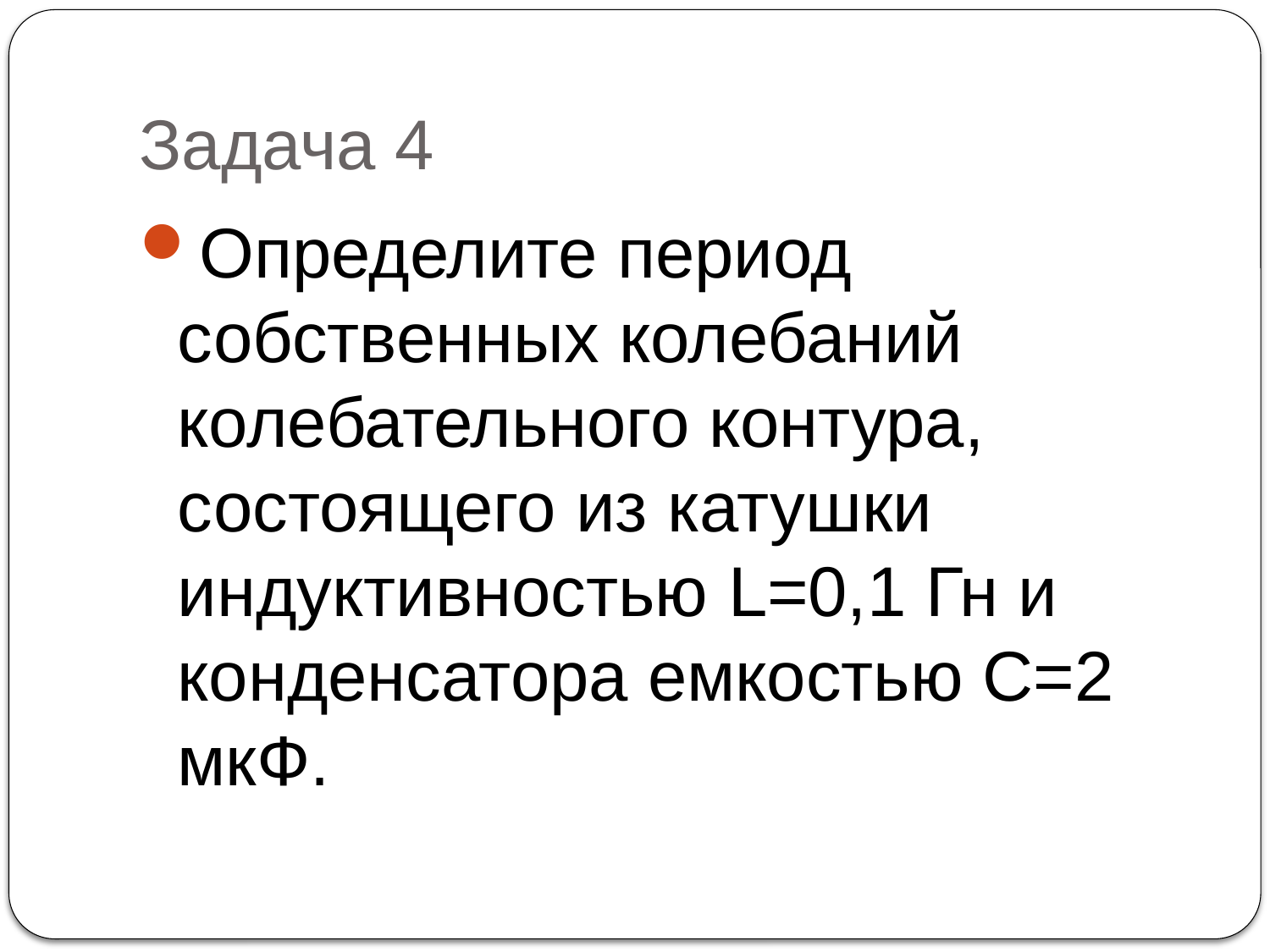

# Задача 4
Определите период собственных колебаний колебательного контура, состоящего из катушки индуктивностью L=0,1 Гн и конденсатора емкостью С=2 мкФ.